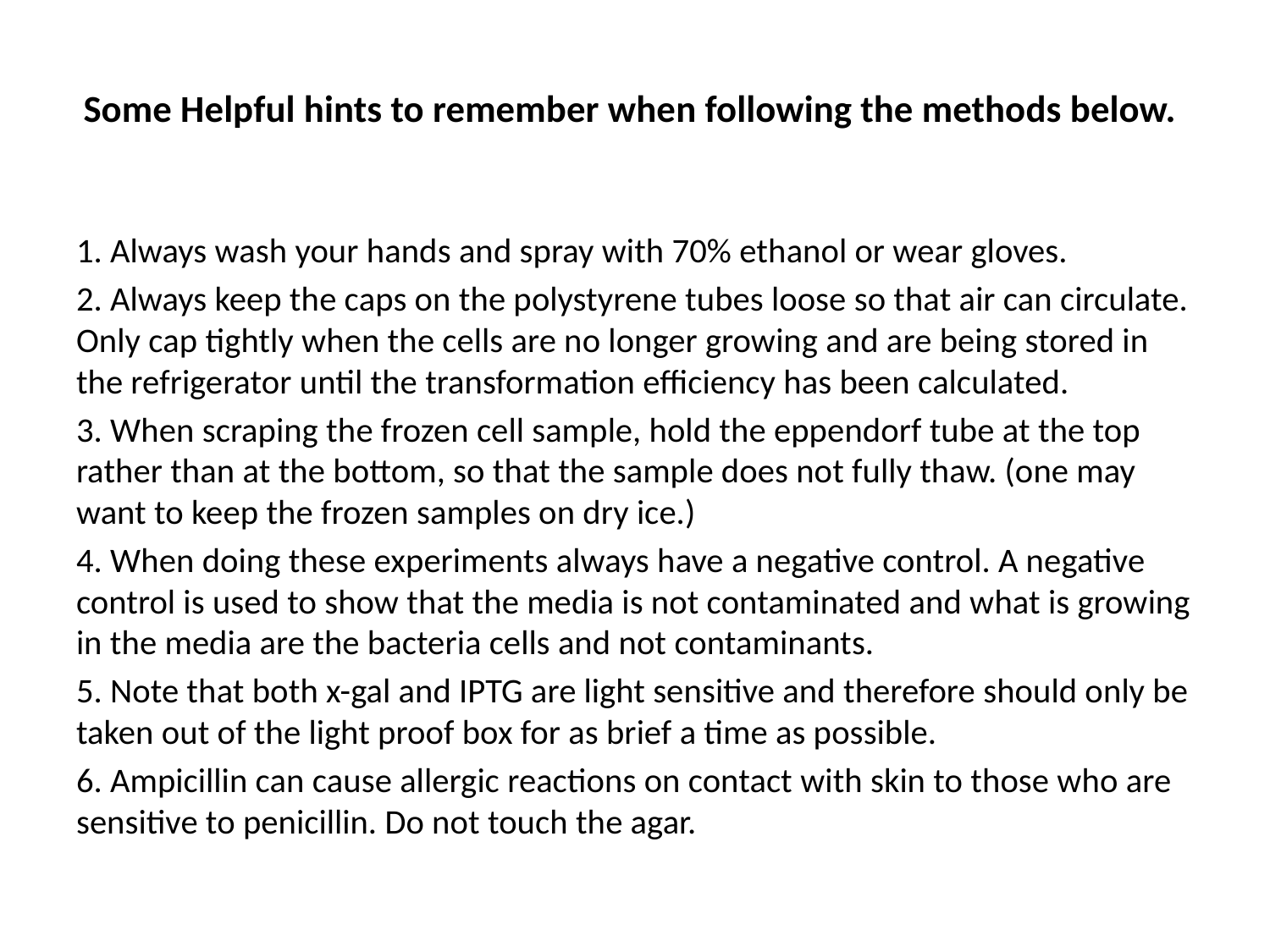

# Some Helpful hints to remember when following the methods below.
1. Always wash your hands and spray with 70% ethanol or wear gloves.
2. Always keep the caps on the polystyrene tubes loose so that air can circulate. Only cap tightly when the cells are no longer growing and are being stored in the refrigerator until the transformation efficiency has been calculated.
3. When scraping the frozen cell sample, hold the eppendorf tube at the top rather than at the bottom, so that the sample does not fully thaw. (one may want to keep the frozen samples on dry ice.)
4. When doing these experiments always have a negative control. A negative control is used to show that the media is not contaminated and what is growing in the media are the bacteria cells and not contaminants.
5. Note that both x-gal and IPTG are light sensitive and therefore should only be taken out of the light proof box for as brief a time as possible.
6. Ampicillin can cause allergic reactions on contact with skin to those who are sensitive to penicillin. Do not touch the agar.